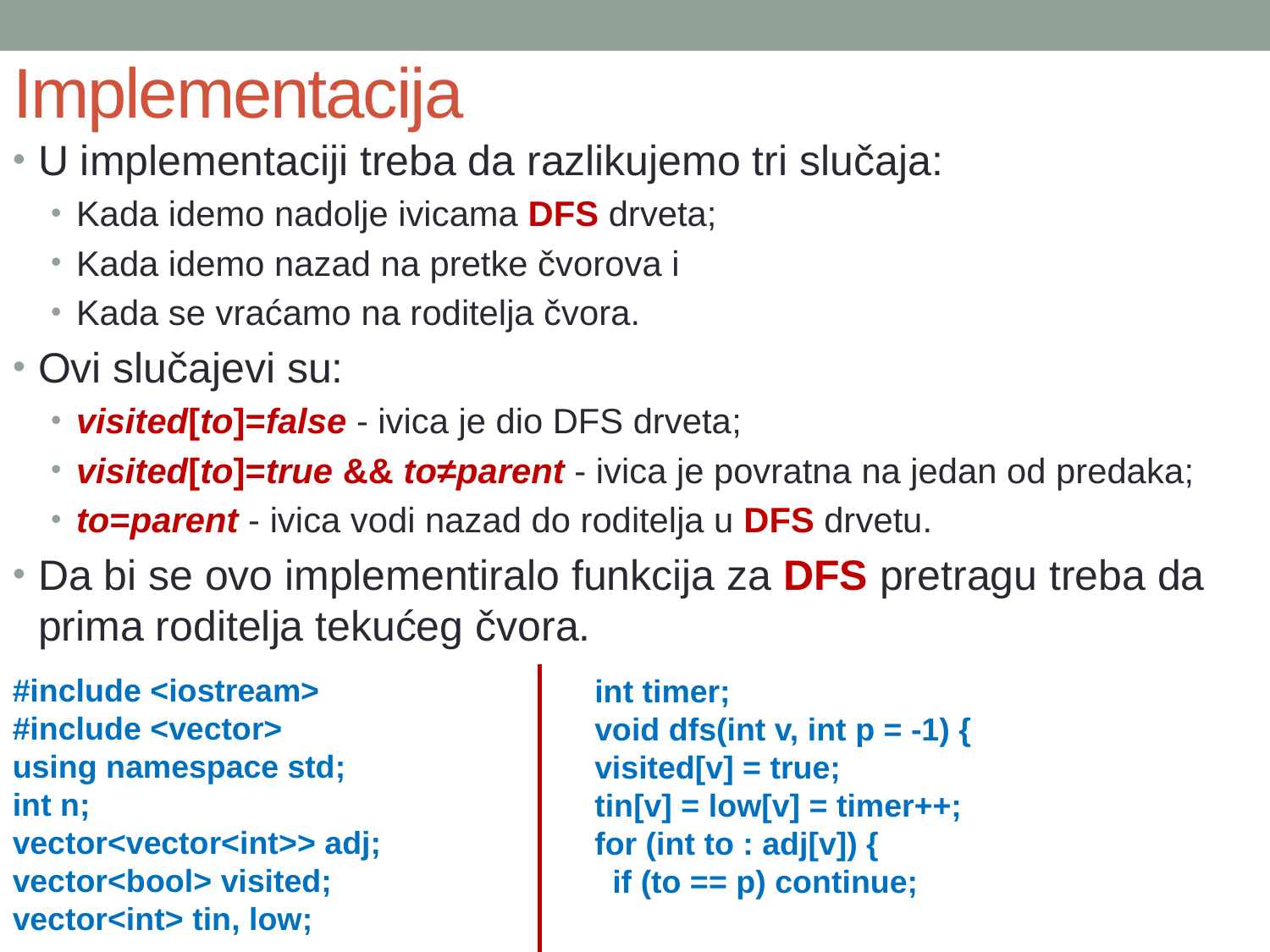

# Implementacija
U implementaciji treba da razlikujemo tri slučaja:
Kada idemo nadolje ivicama DFS drveta;
Kada idemo nazad na pretke čvorova i
Kada se vraćamo na roditelja čvora.
Ovi slučajevi su:
visited[to]=false - ivica je dio DFS drveta;
visited[to]=true && to≠parent - ivica je povratna na jedan od predaka;
to=parent - ivica vodi nazad do roditelja u DFS drvetu.
Da bi se ovo implementiralo funkcija za DFS pretragu treba da prima roditelja tekućeg čvora.

#include <iostream>
#include <vector>
using namespace std;
int n;
vector<vector<int>> adj;
vector<bool> visited;
vector<int> tin, low;
int timer;
void dfs(int v, int p = -1) {
visited[v] = true;
tin[v] = low[v] = timer++;
for (int to : adj[v]) {
  if (to == p) continue;